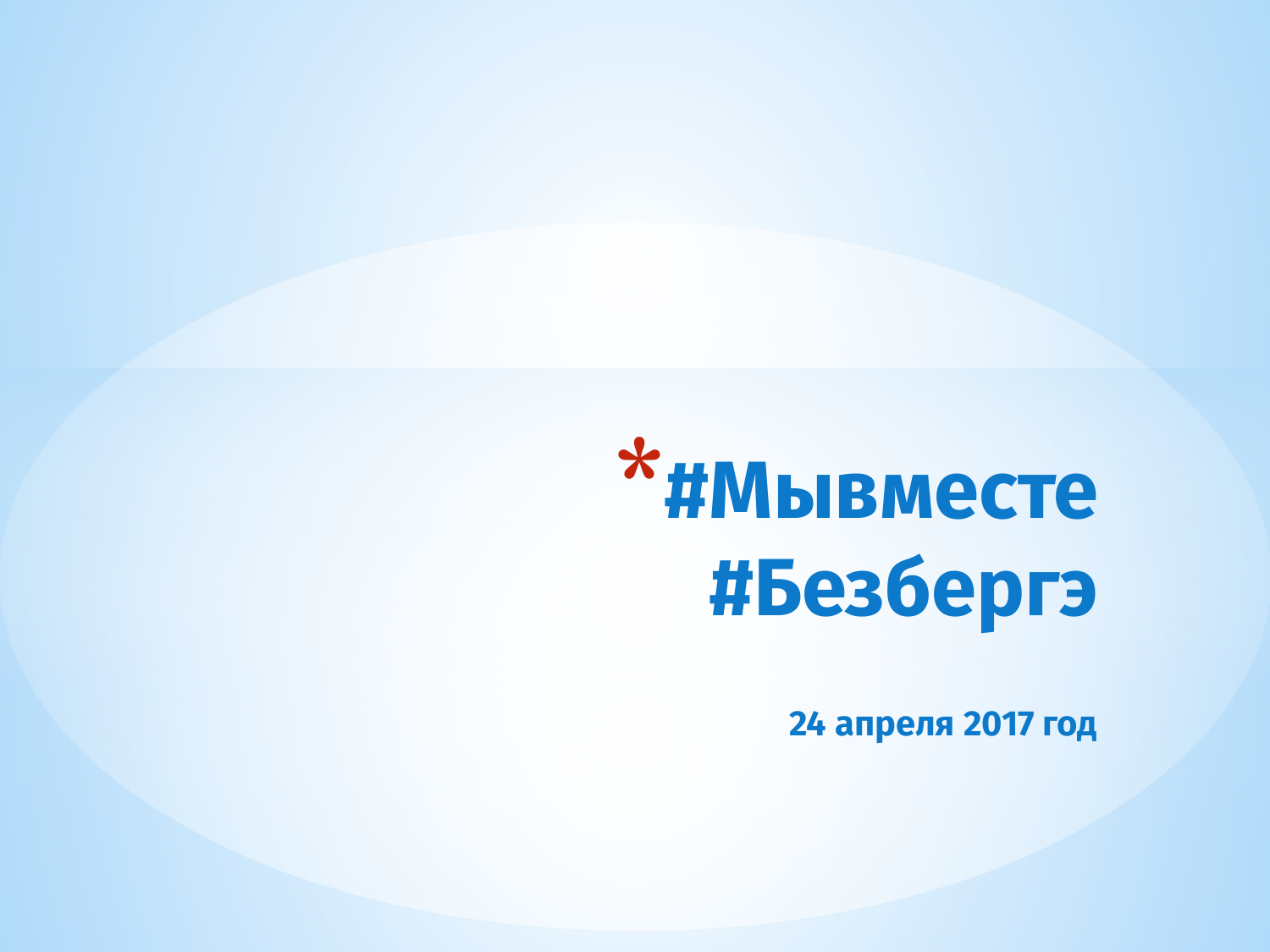

# #Мывместе #Безбергэ

24 апреля 2017 год